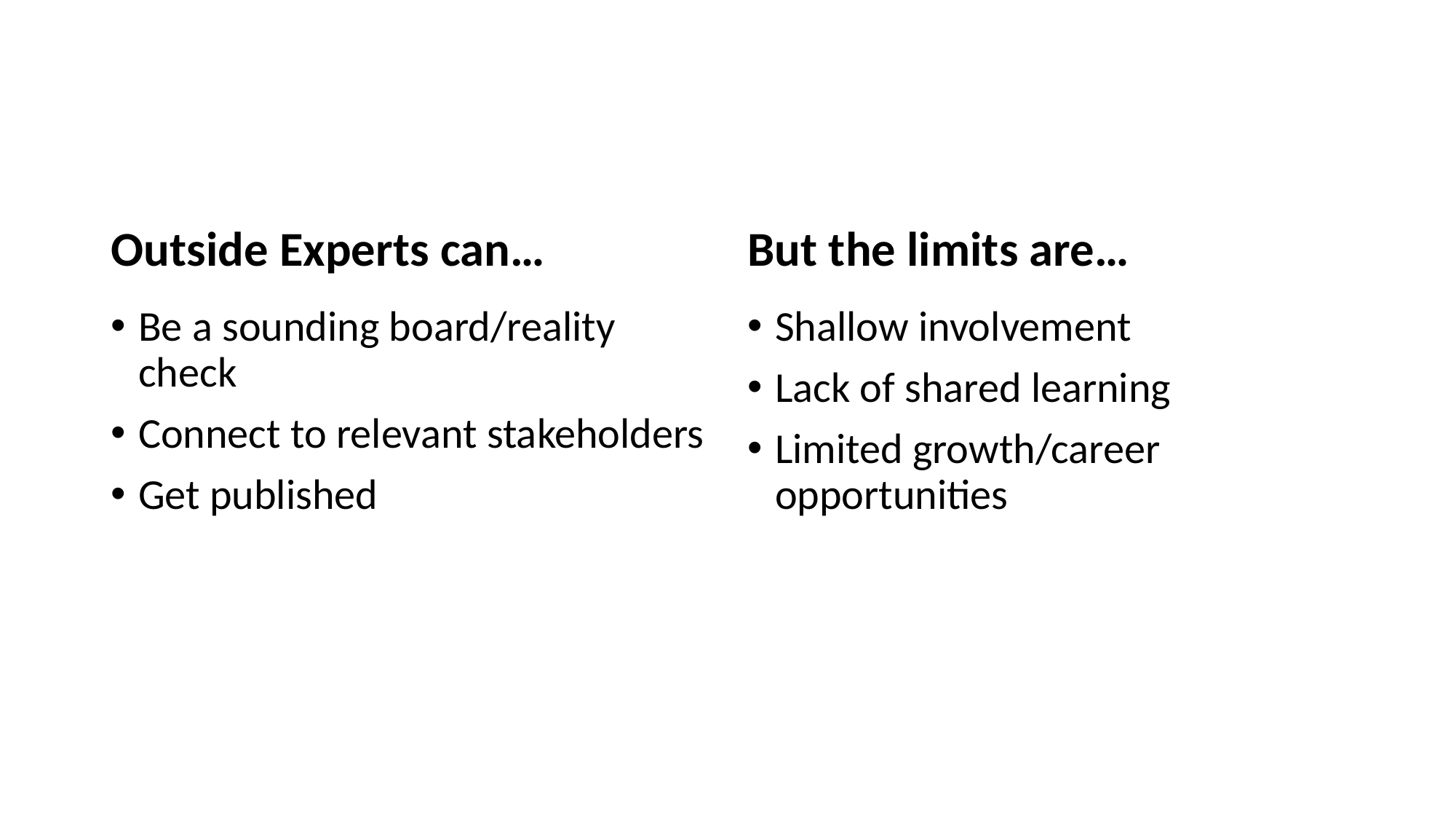

Outside Experts can…
But the limits are…
Be a sounding board/reality check
Connect to relevant stakeholders
Get published
Shallow involvement
Lack of shared learning
Limited growth/career opportunities